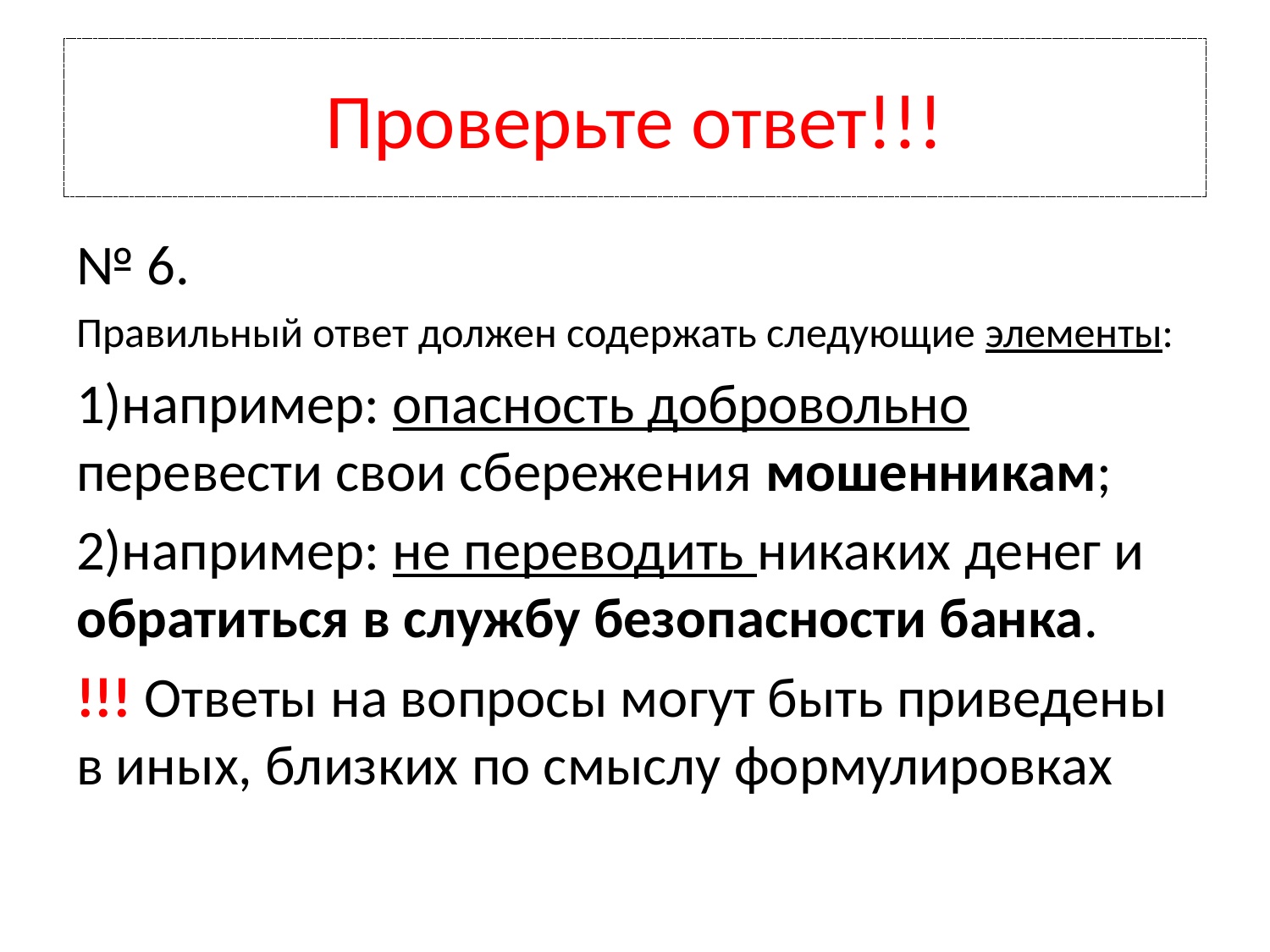

# Проверьте ответ!!!
№ 6.
Правильный ответ должен содержать следующие элементы:
1)например: опасность добровольно перевести свои сбережения мошенникам;
2)например: не переводить никаких денег и обратиться в службу безопасности банка.
!!! Ответы на вопросы могут быть приведены в иных, близких по смыслу формулировках